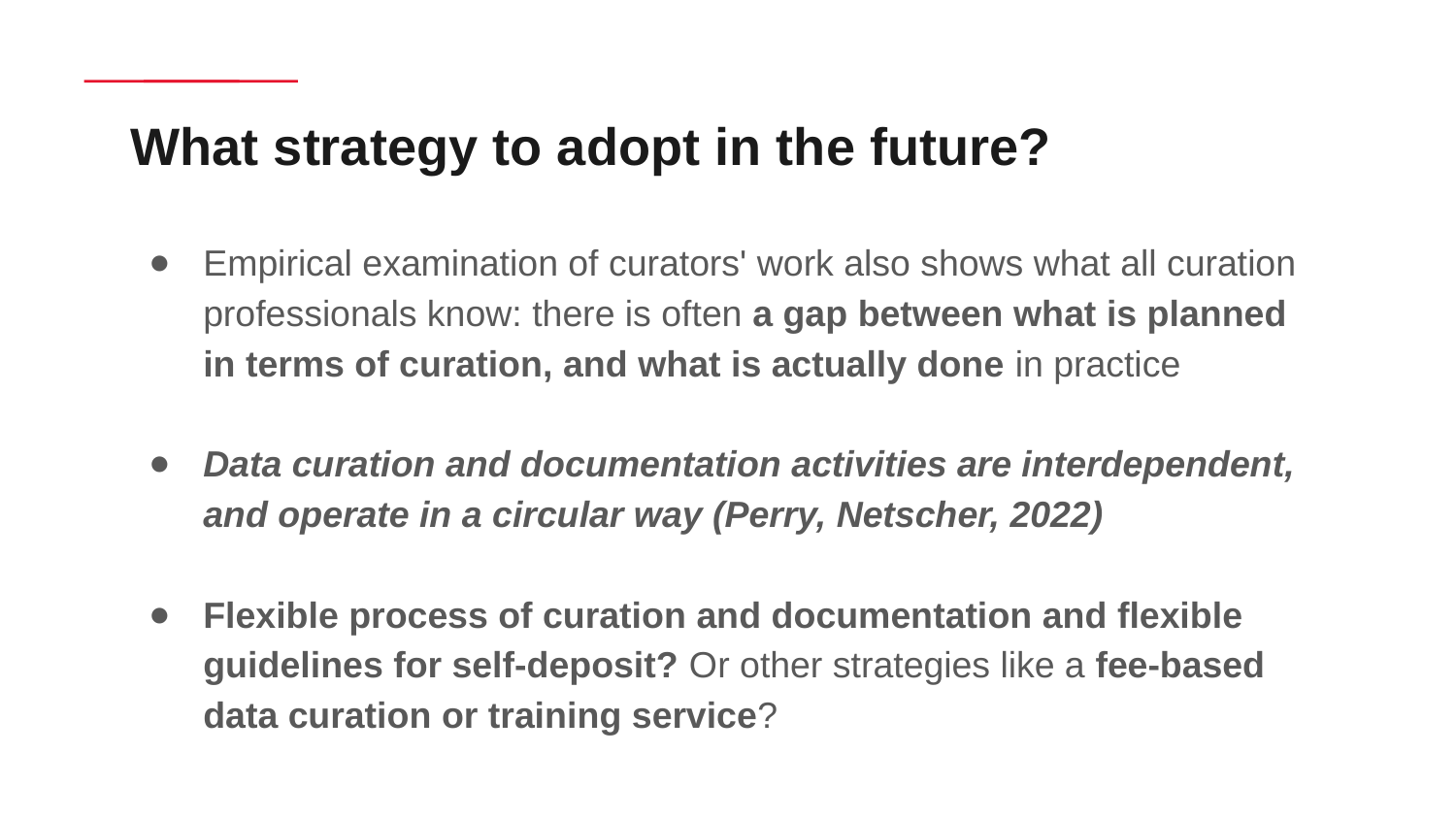

# What strategy to adopt in the future?
Empirical examination of curators' work also shows what all curation professionals know: there is often a gap between what is planned in terms of curation, and what is actually done in practice

Data curation and documentation activities are interdependent, and operate in a circular way (Perry, Netscher, 2022)

Flexible process of curation and documentation and flexible guidelines for self-deposit? Or other strategies like a fee-based data curation or training service?